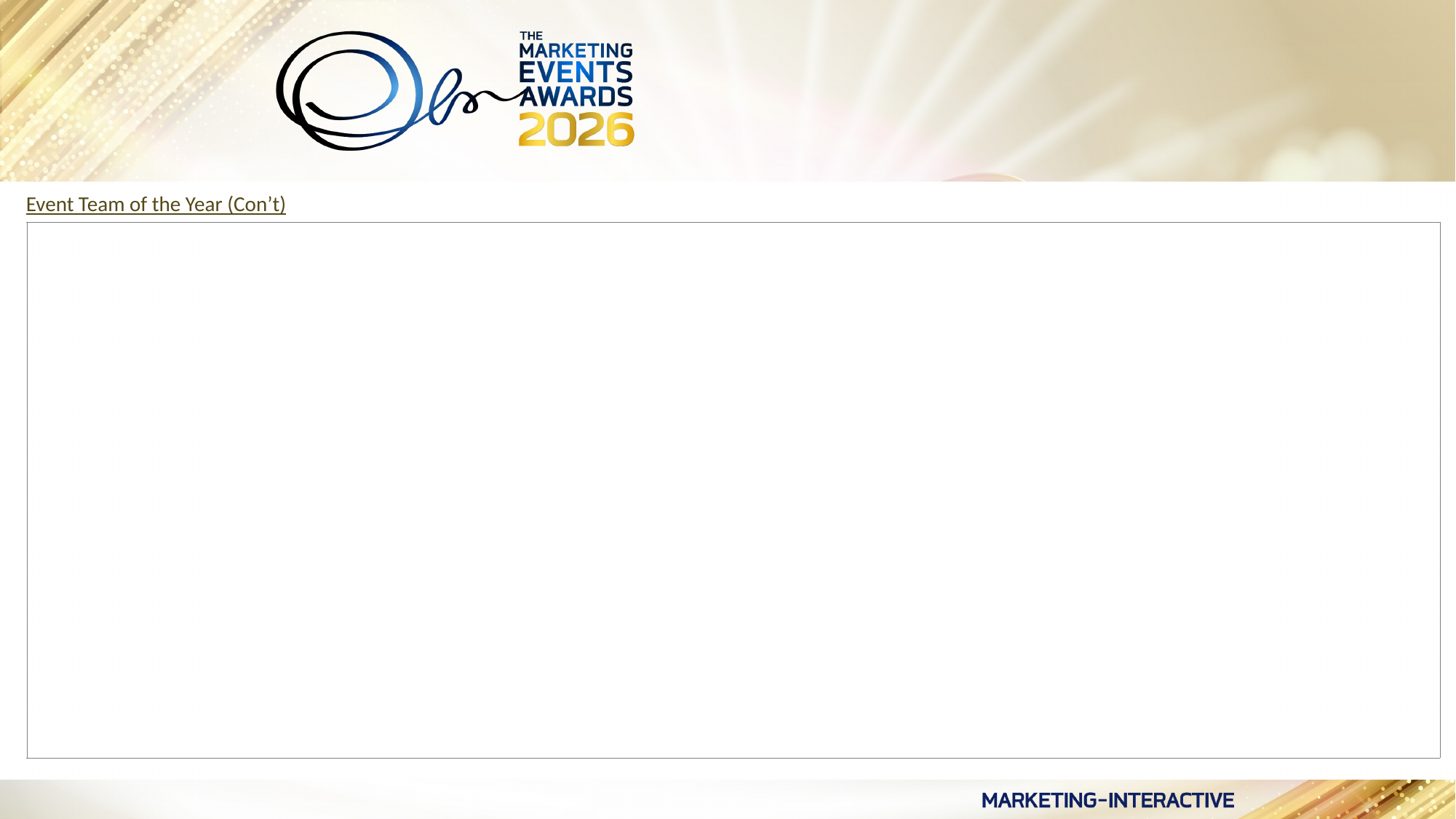

Event Team of the Year (Con’t)
|  |
| --- |